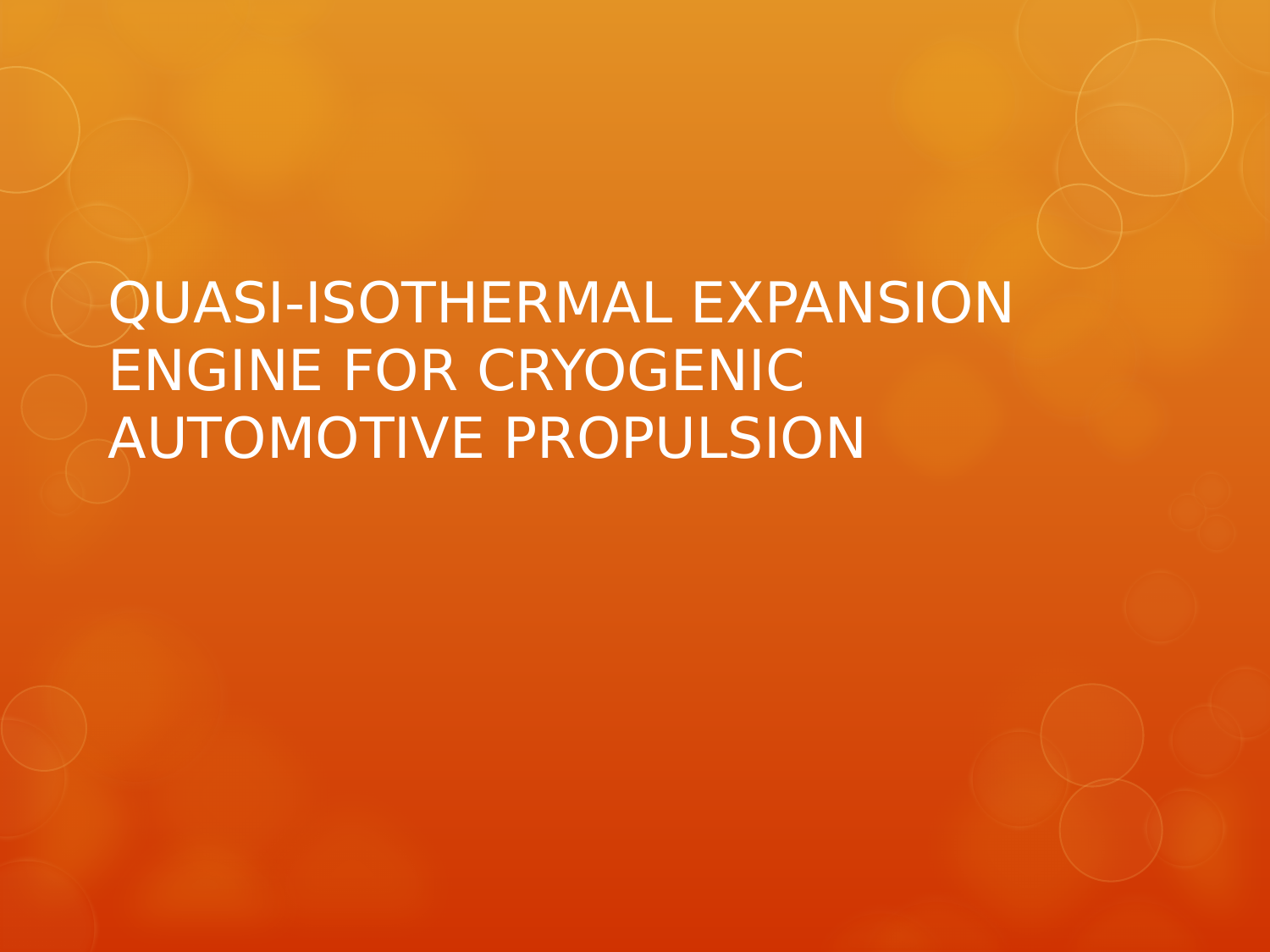

# QUASI-ISOTHERMAL EXPANSION ENGINE FOR CRYOGENIC AUTOMOTIVE PROPULSION